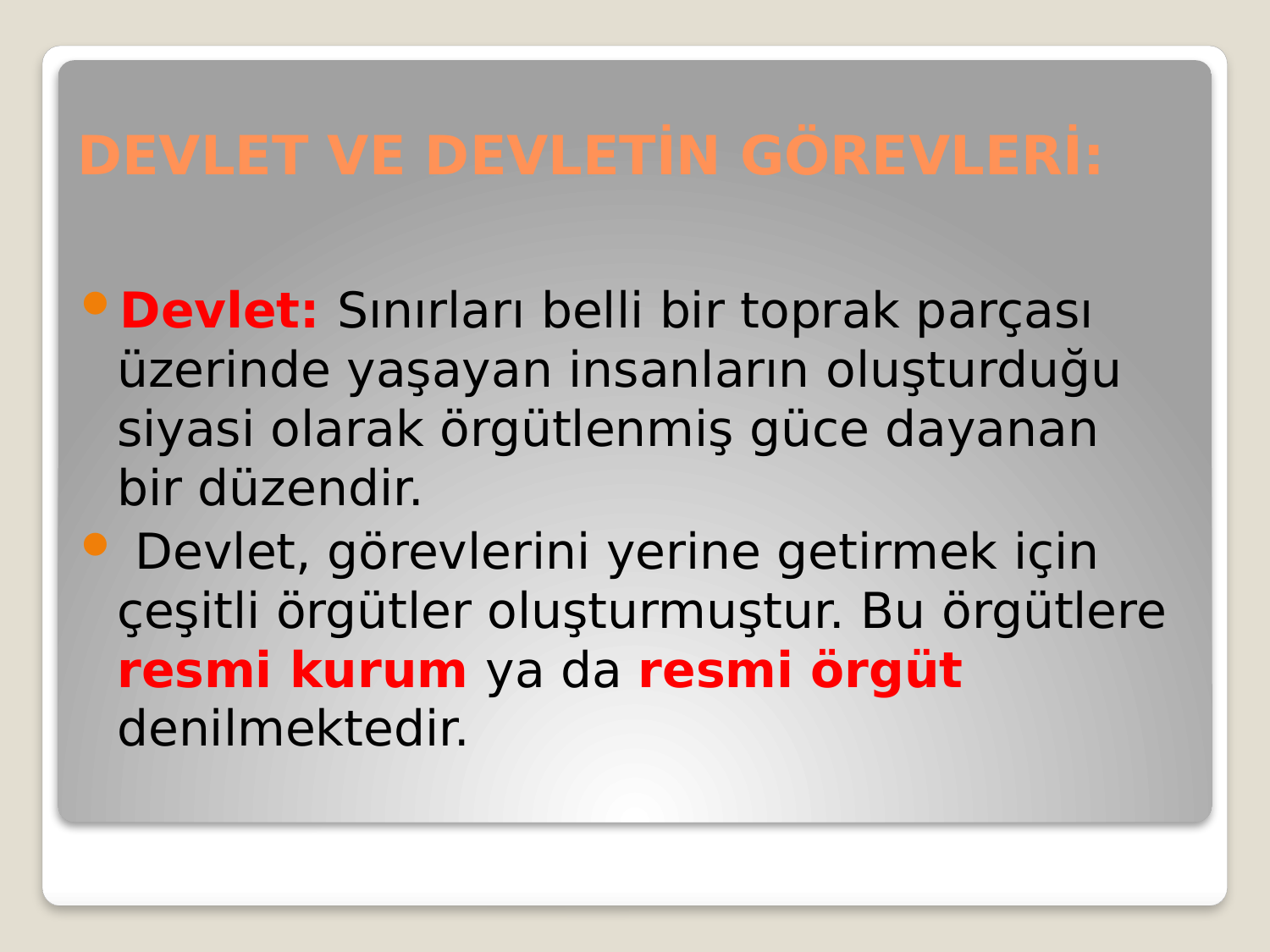

# DEVLET VE DEVLETİN GÖREVLERİ:
Devlet: Sınırları belli bir toprak parçası üzerinde yaşayan insanların oluşturduğu siyasi olarak örgütlenmiş güce dayanan bir düzendir.
 Devlet, görevlerini yerine getirmek için çeşitli örgütler oluşturmuştur. Bu örgütlere resmi kurum ya da resmi örgüt denilmektedir.